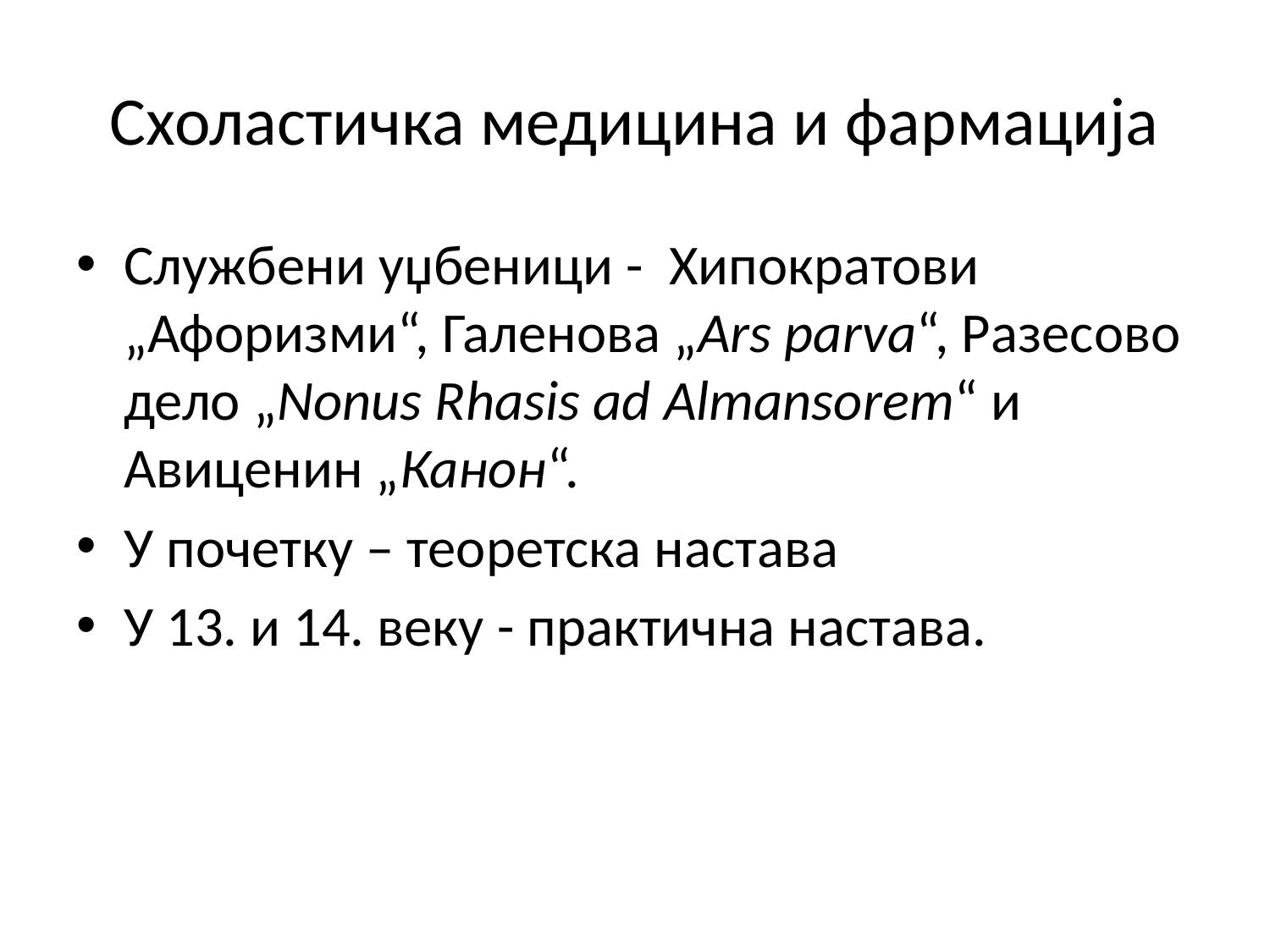

# Схоластичка медицина и фармација
Службени уџбеници -  Хипократови „Афоризми“, Галенова „Ars parva“, Разесово дело „Nonus Rhasis ad Almansorem“ и Авиценин „Канон“.
У почетку – теоретска настава
У 13. и 14. веку - практична настава.